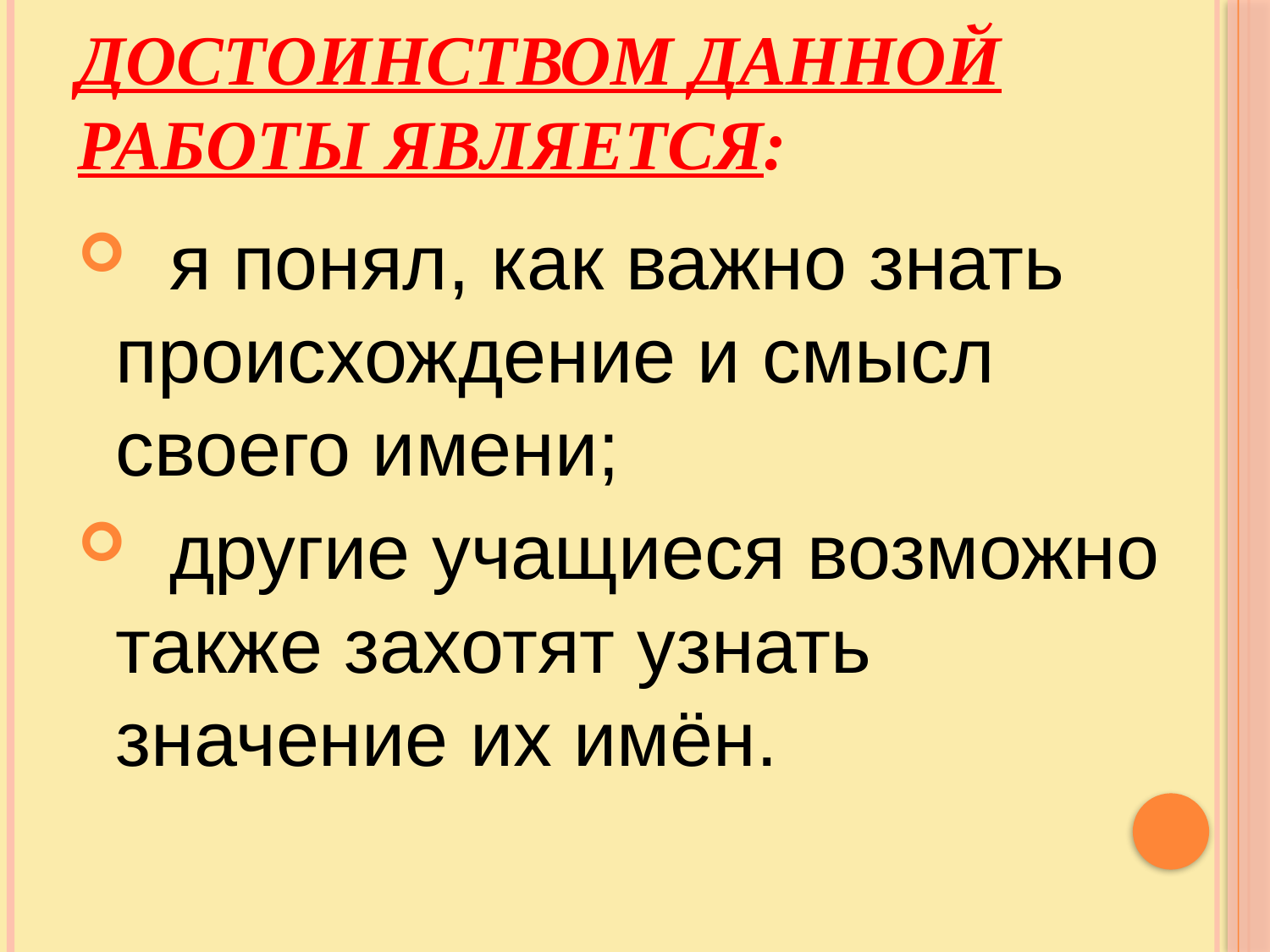

# Достоинством данной работы является:
  я понял, как важно знать происхождение и смысл своего имени;
  другие учащиеся возможно также захотят узнать значение их имён.